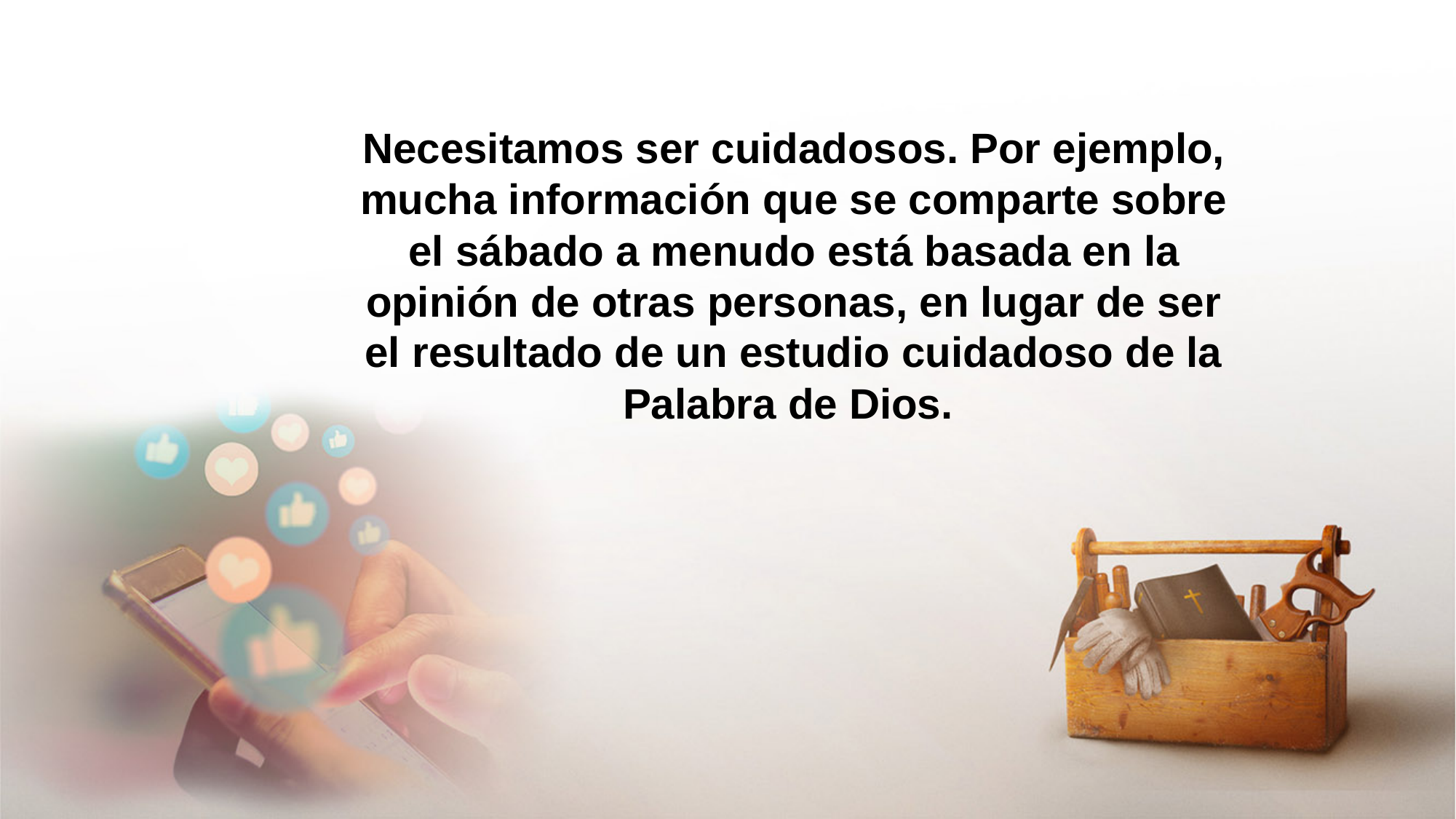

Necesitamos ser cuidadosos. Por ejemplo, mucha información que se comparte sobre el sábado a menudo está basada en la opinión de otras personas, en lugar de ser el resultado de un estudio cuidadoso de la Palabra de Dios.